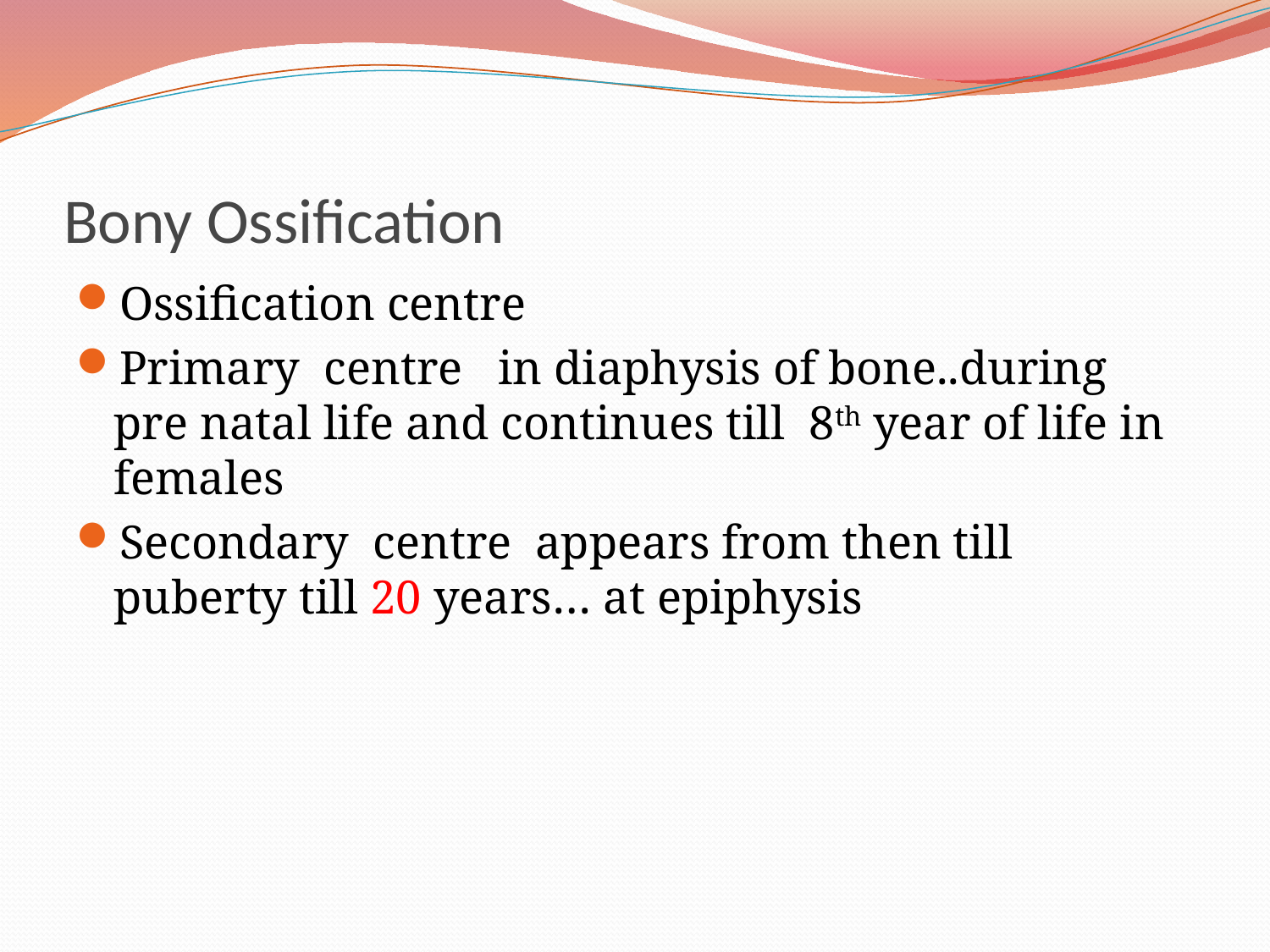

# Bony Ossification
Ossification centre
Primary  centre   in diaphysis of bone..during pre natal life and continues till  8th year of life in females
Secondary  centre  appears from then till puberty till 20 years… at epiphysis